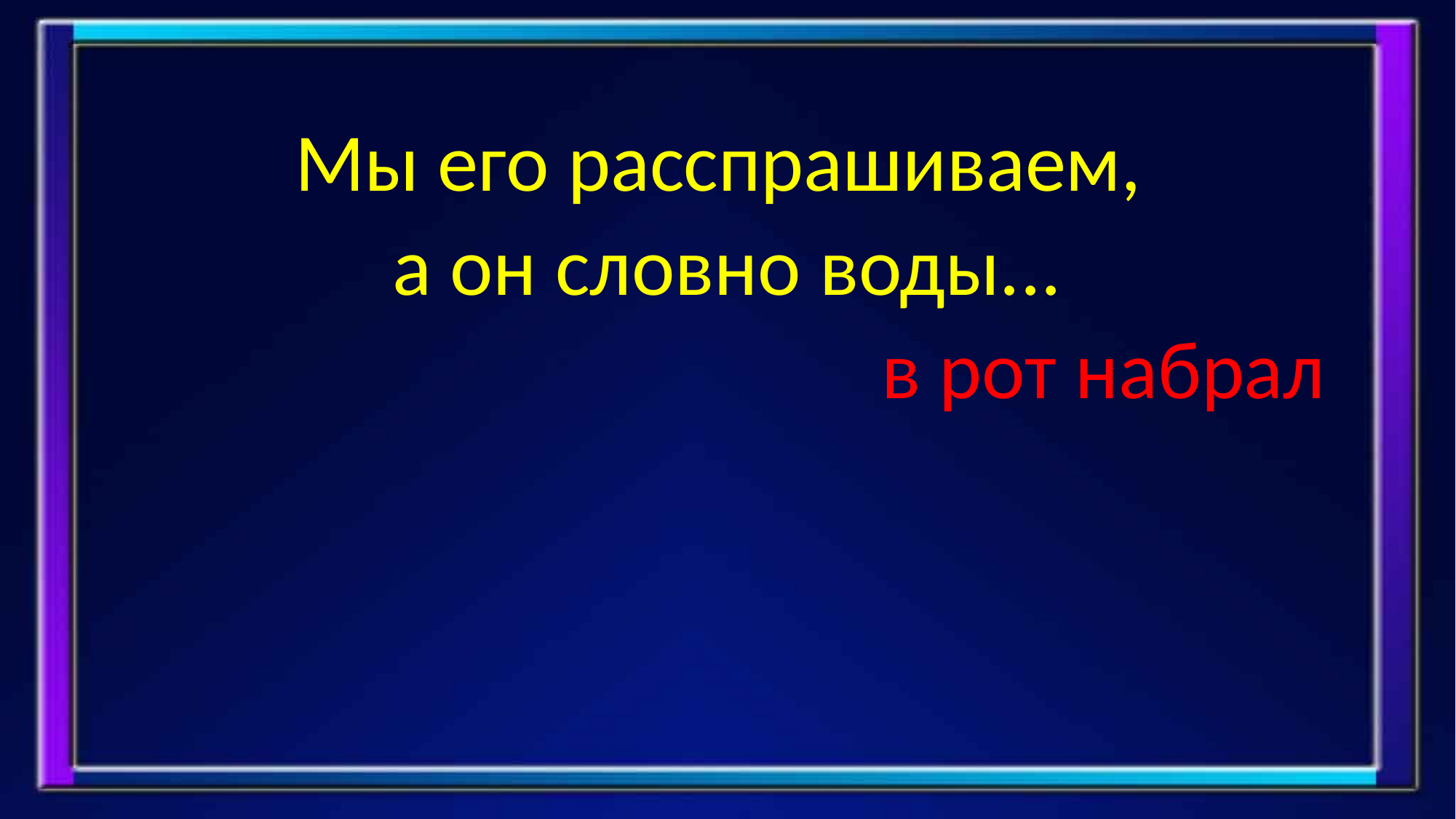

#
Мы его расспрашиваем,
а он словно воды...
   в рот набрал